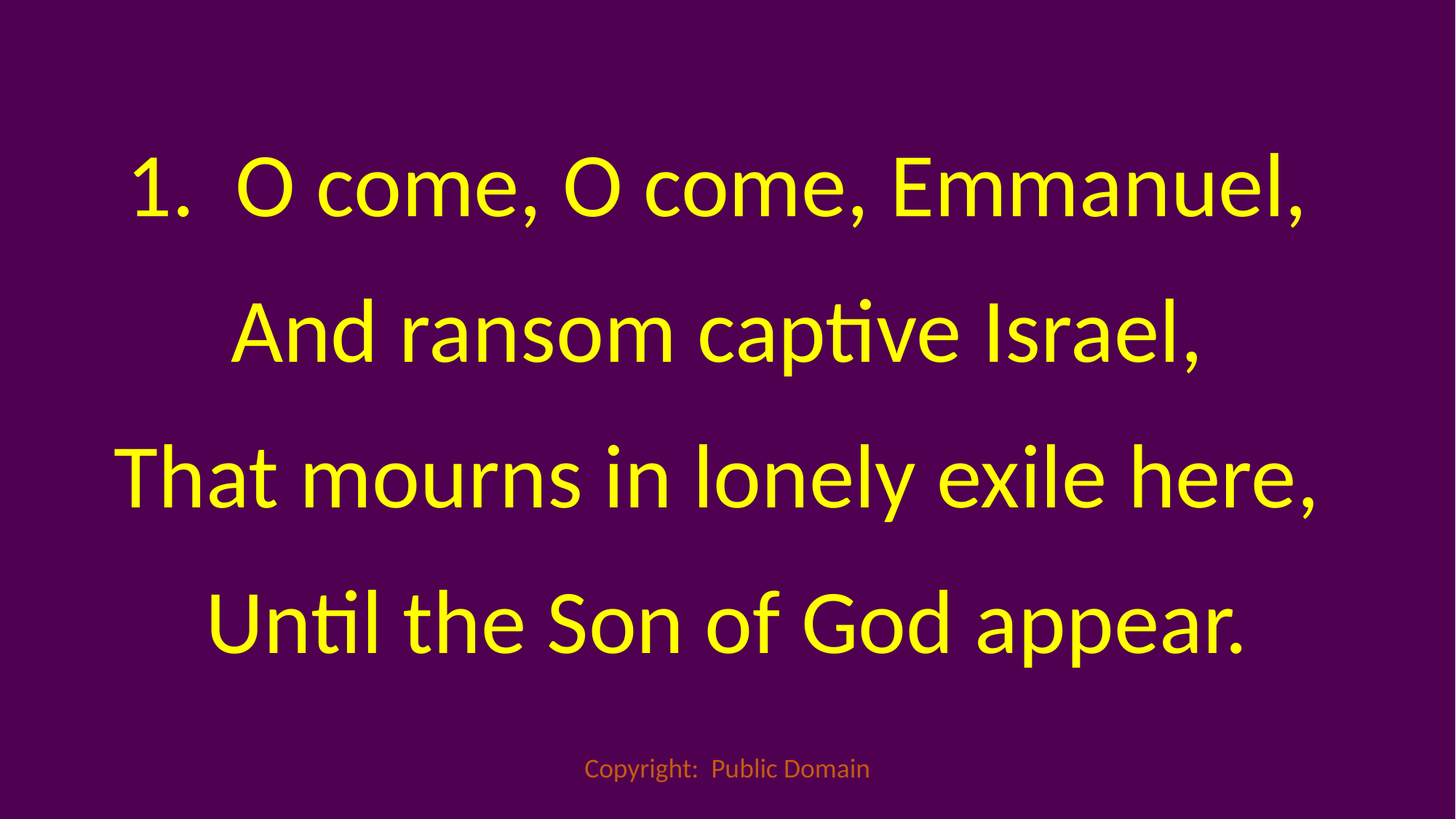

O come, O come, Emmanuel,
And ransom captive Israel,
That mourns in lonely exile here,
Until the Son of God appear.
Copyright:  Public Domain